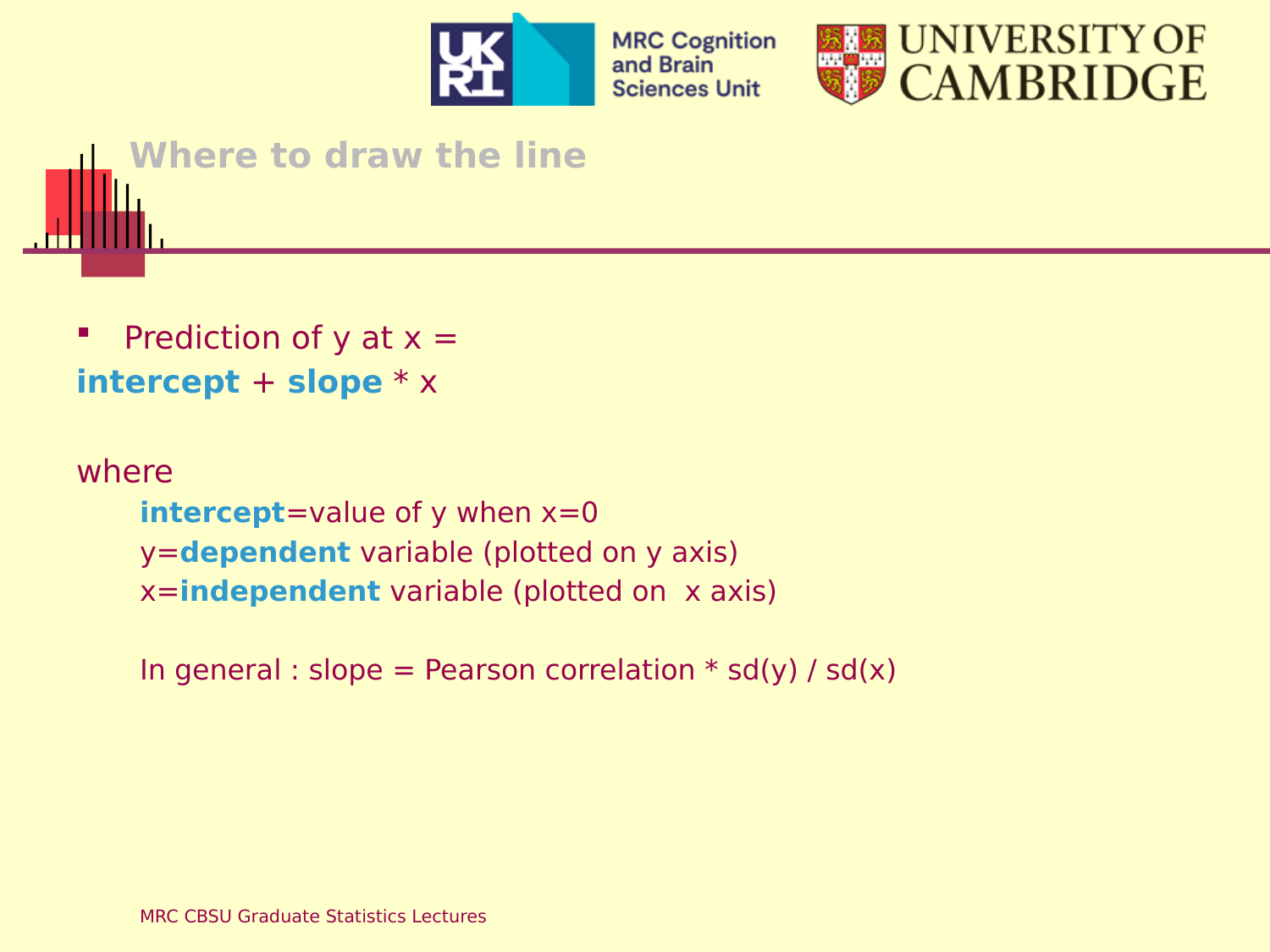

# Where to draw the line

Prediction of y at x =
intercept + slope * x

where
intercept=value of y when x=0
y=dependent variable (plotted on y axis)
x=independent variable (plotted on  x axis)

In general : slope = Pearson correlation * sd(y) / sd(x)
MRC CBSU Graduate Statistics Lectures